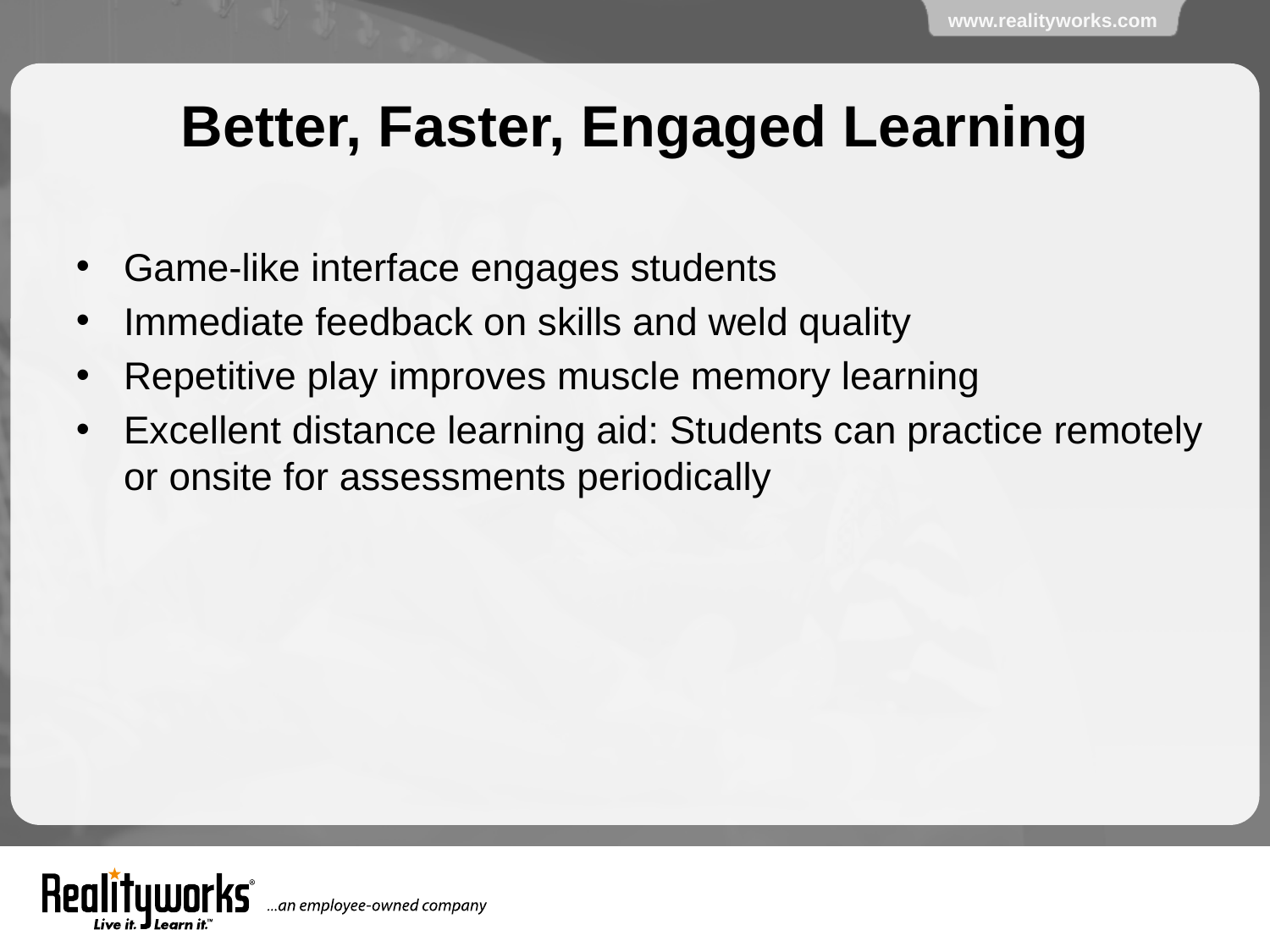

# Better, Faster, Engaged Learning
Game-like interface engages students
Immediate feedback on skills and weld quality
Repetitive play improves muscle memory learning
Excellent distance learning aid: Students can practice remotely or onsite for assessments periodically